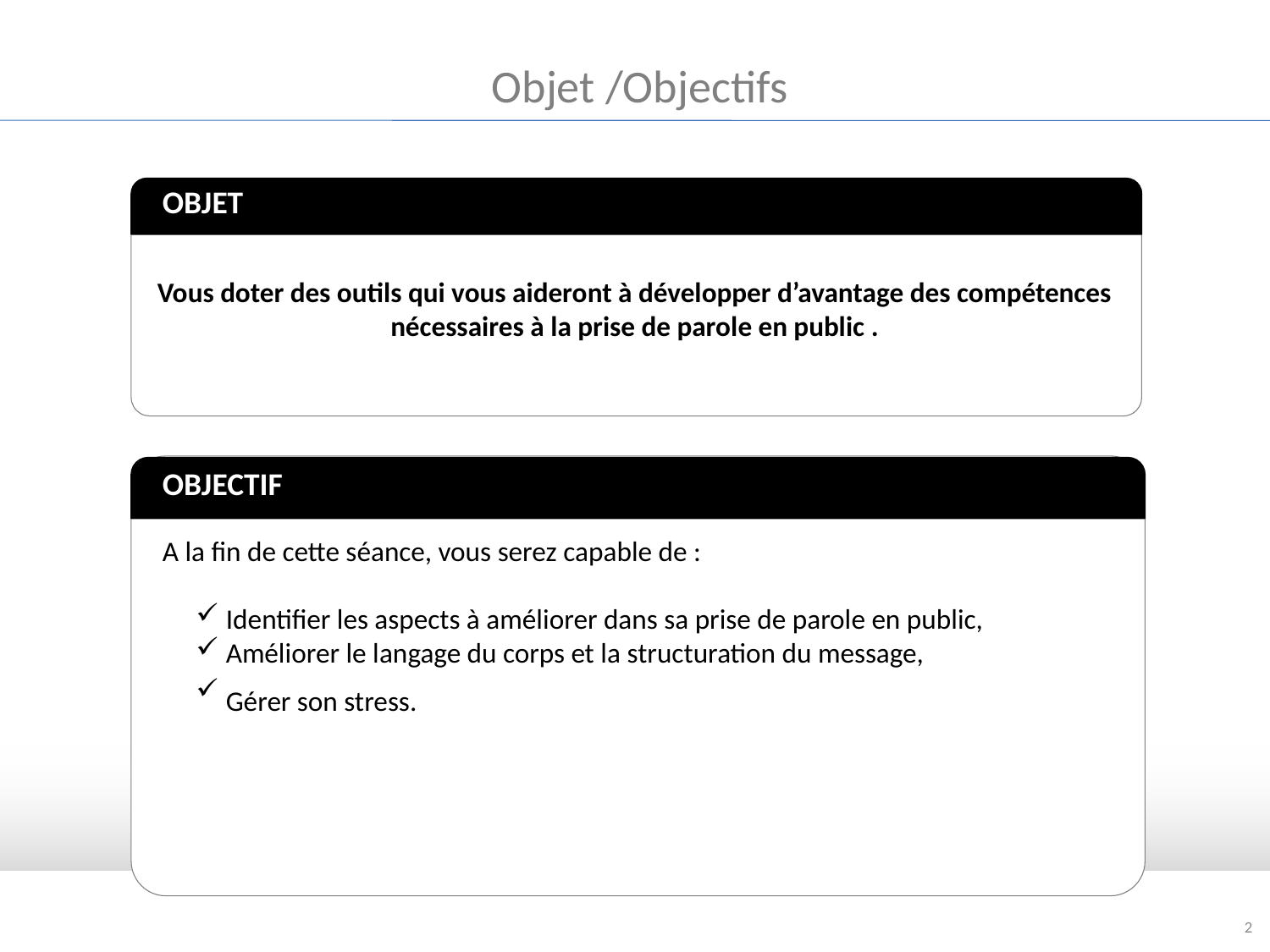

Objet /Objectifs

OBJET

Vous doter des outils qui vous aideront à développer d’avantage des compétences nécessaires à la prise de parole en public .
OBJECTIF

A la fin de cette séance, vous serez capable de :

Identifier les aspects à améliorer dans sa prise de parole en public,
Améliorer le langage du corps et la structuration du message,
Gérer son stress.

2